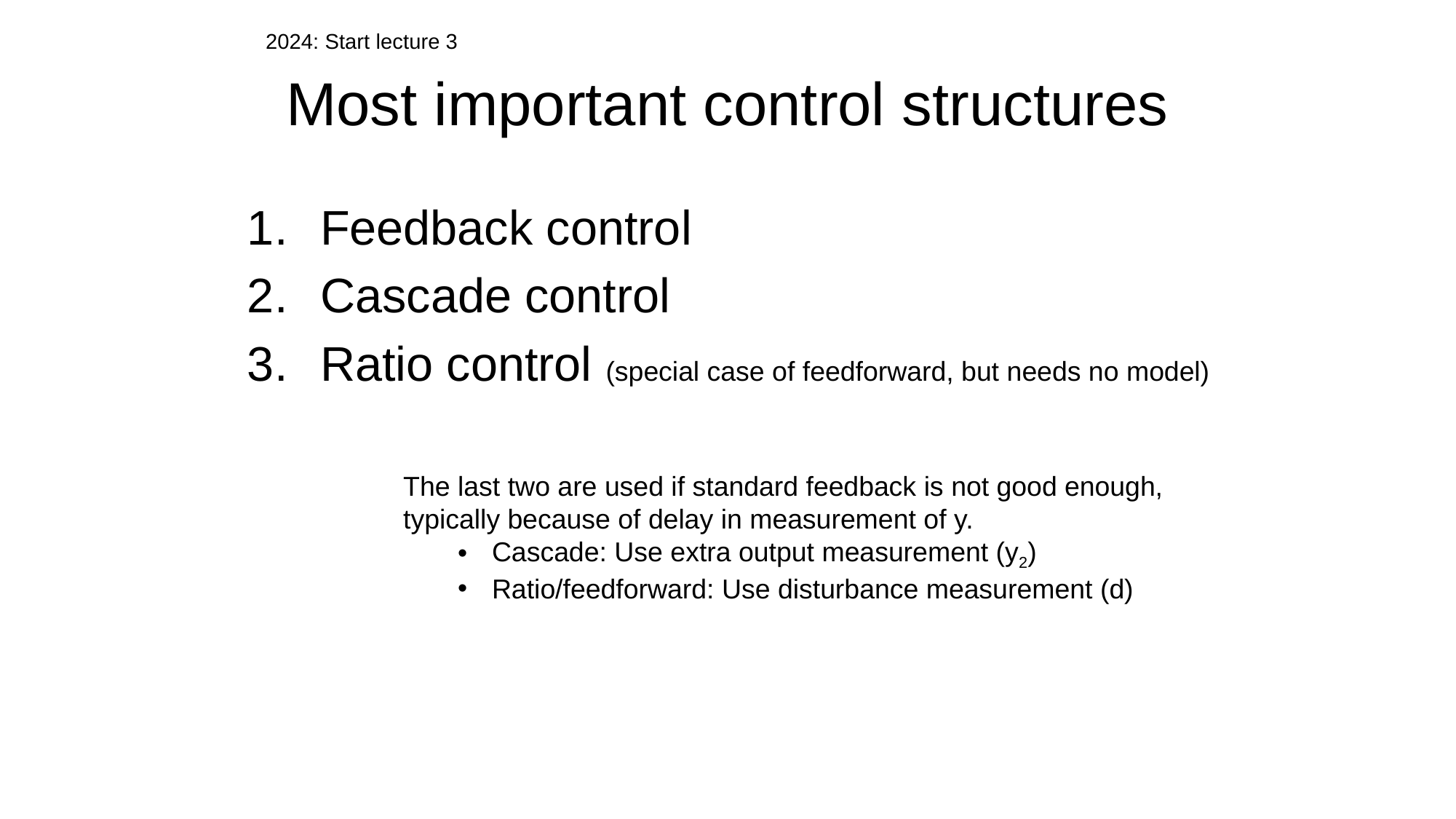

2024: Start lecture 3
# Most important control structures
Feedback control
Cascade control
Ratio control (special case of feedforward, but needs no model)

The last two are used if standard feedback is not good enough, typically because of delay in measurement of y.
Cascade: Use extra output measurement (y2)
Ratio/feedforward: Use disturbance measurement (d)